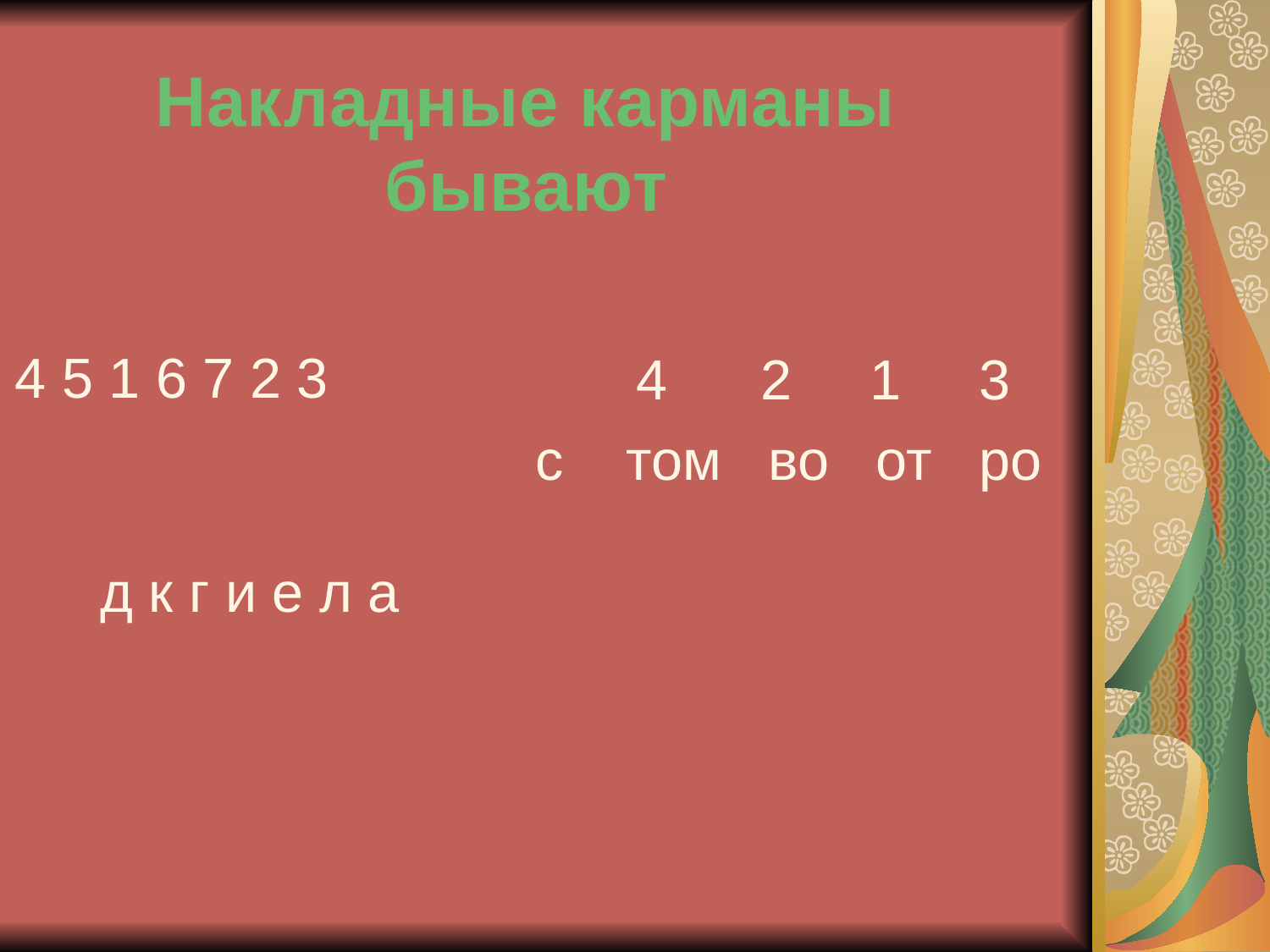

Накладные карманы бывают

4 5 1 6 7 2 3
д к г и е л а

    4      2     1     3
с    том   во   от   ро